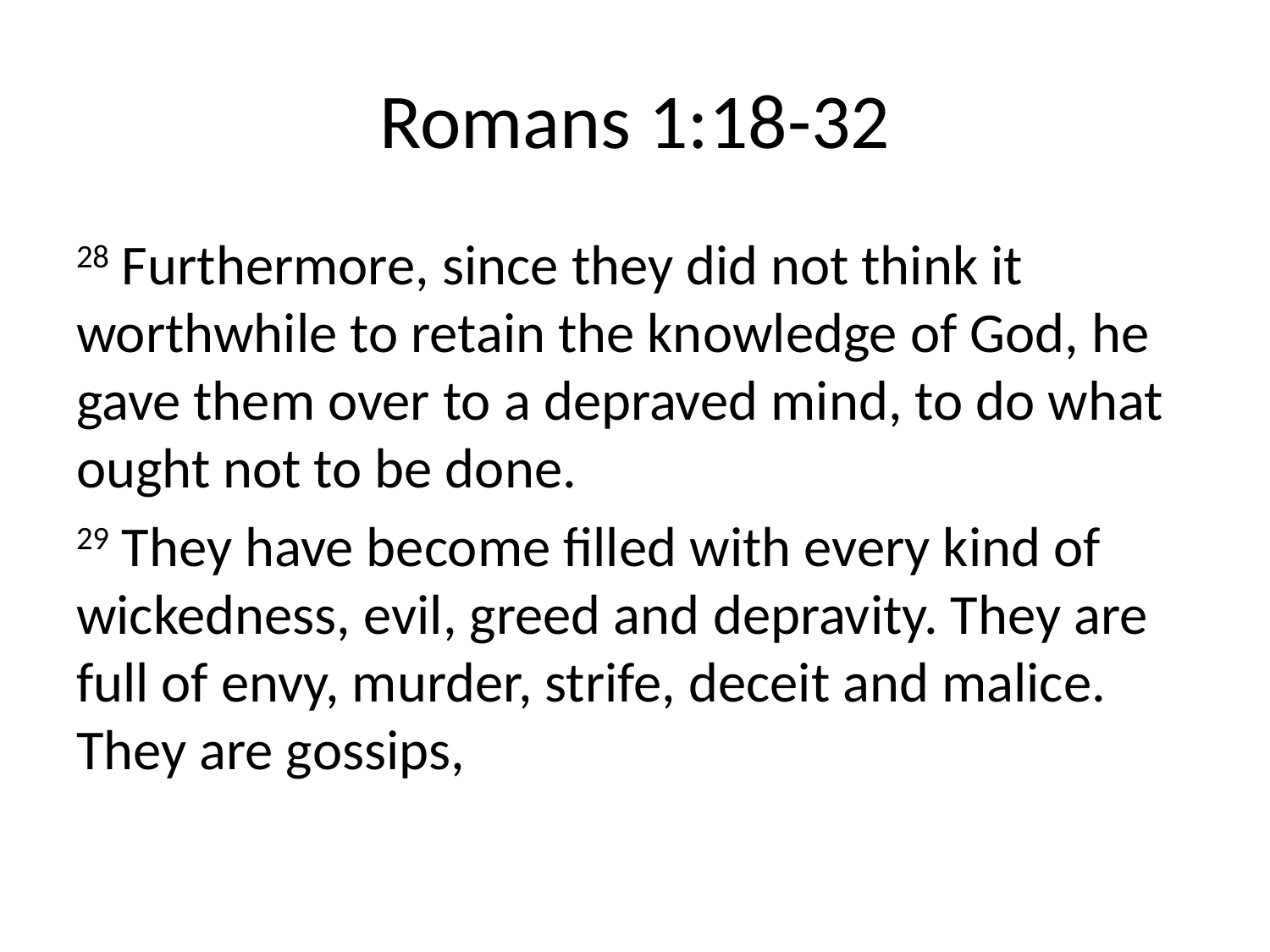

# Romans 1:18-32
28 Furthermore, since they did not think it worthwhile to retain the knowledge of God, he gave them over to a depraved mind, to do what ought not to be done.
29 They have become filled with every kind of wickedness, evil, greed and depravity. They are full of envy, murder, strife, deceit and malice. They are gossips,